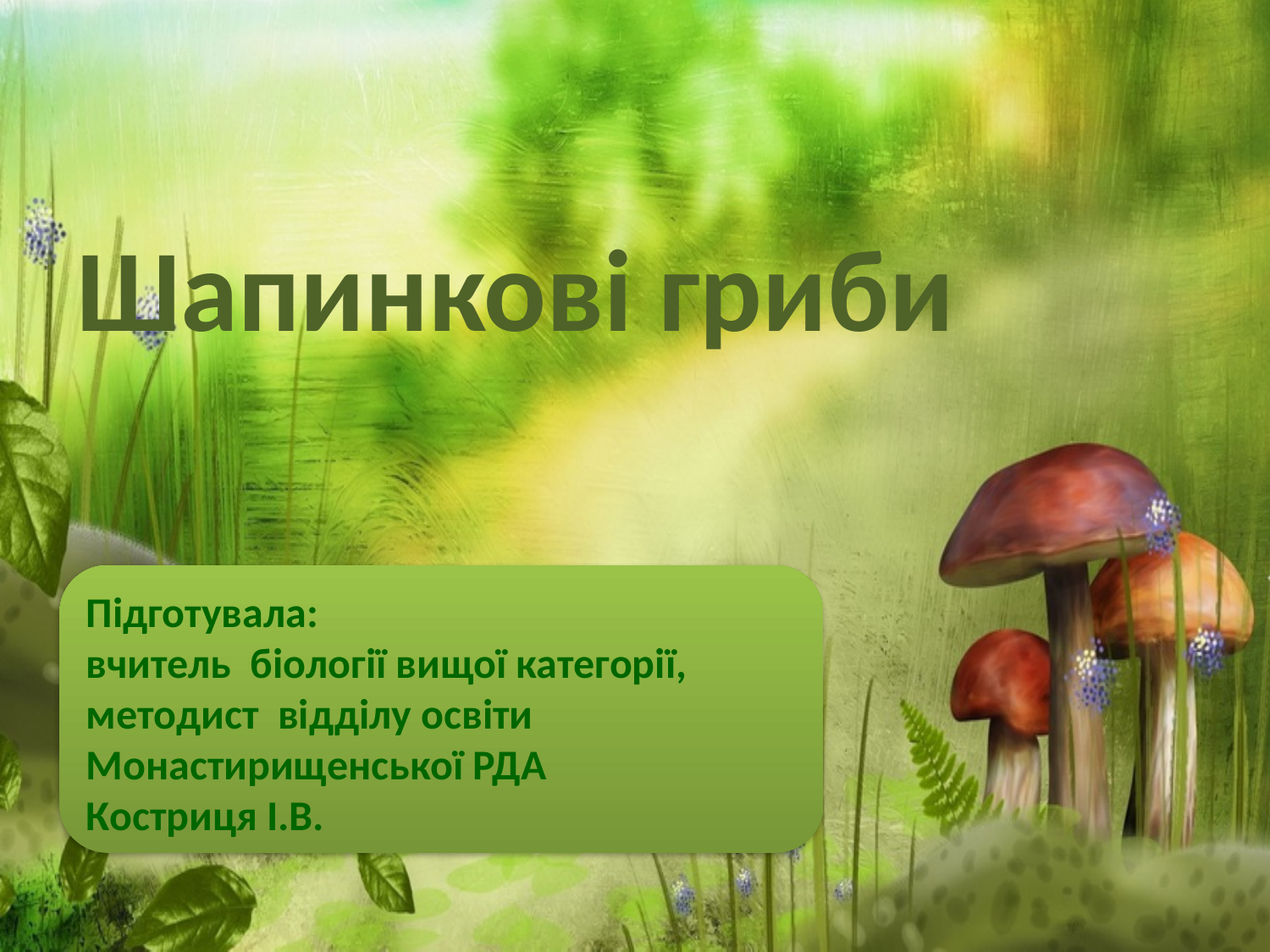

Шапинкові гриби
Підготувала:
вчитель  біології вищої категорії,
методист  відділу освіти
Монастирищенської РДА
Костриця І.В.